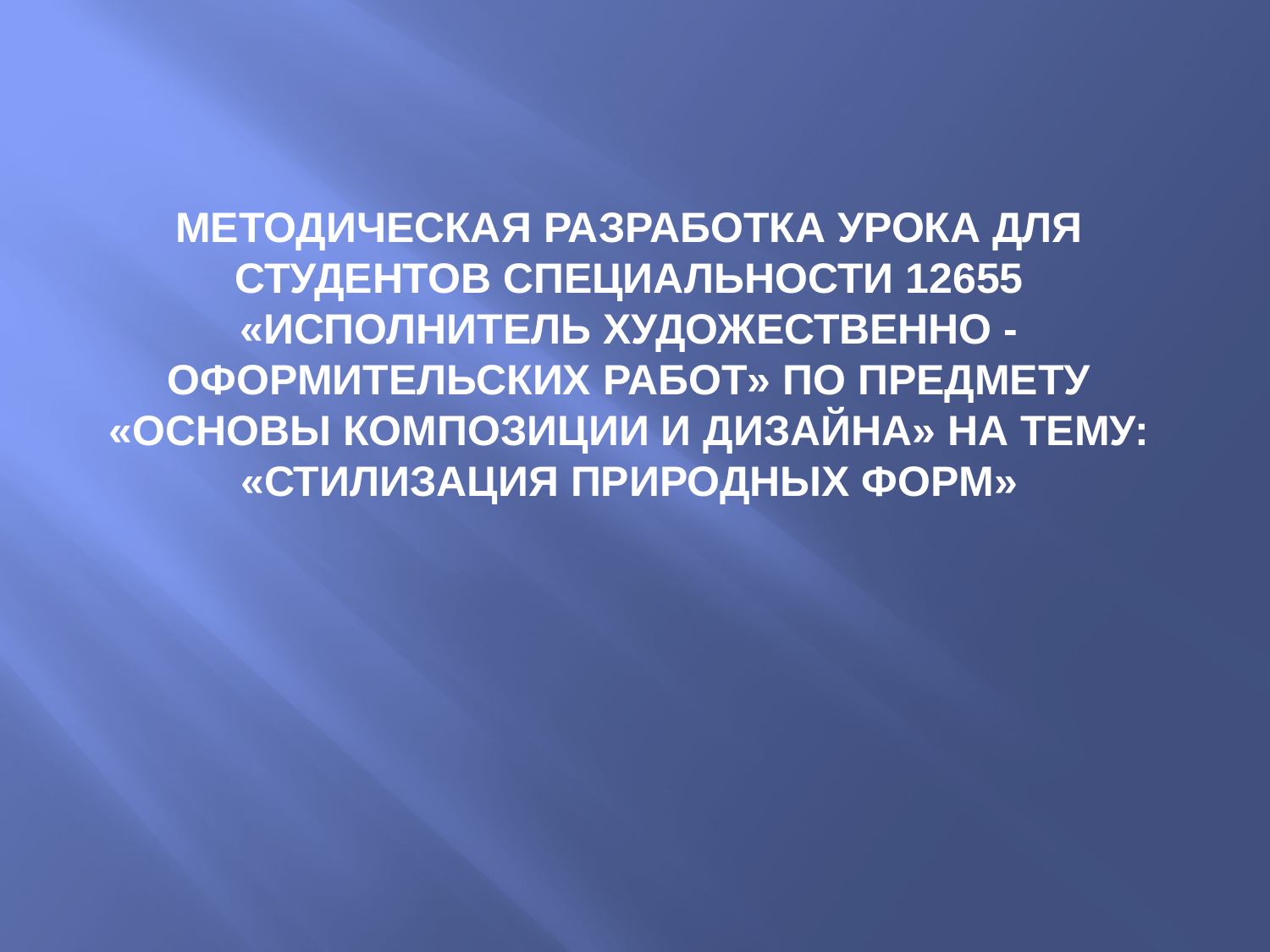

# Методическая разработка урока для студентов специальности 12655 «Исполнитель художественно - оформительских работ» по предмету «основы композиции и дизайна» на тему: «Стилизация природных форм»